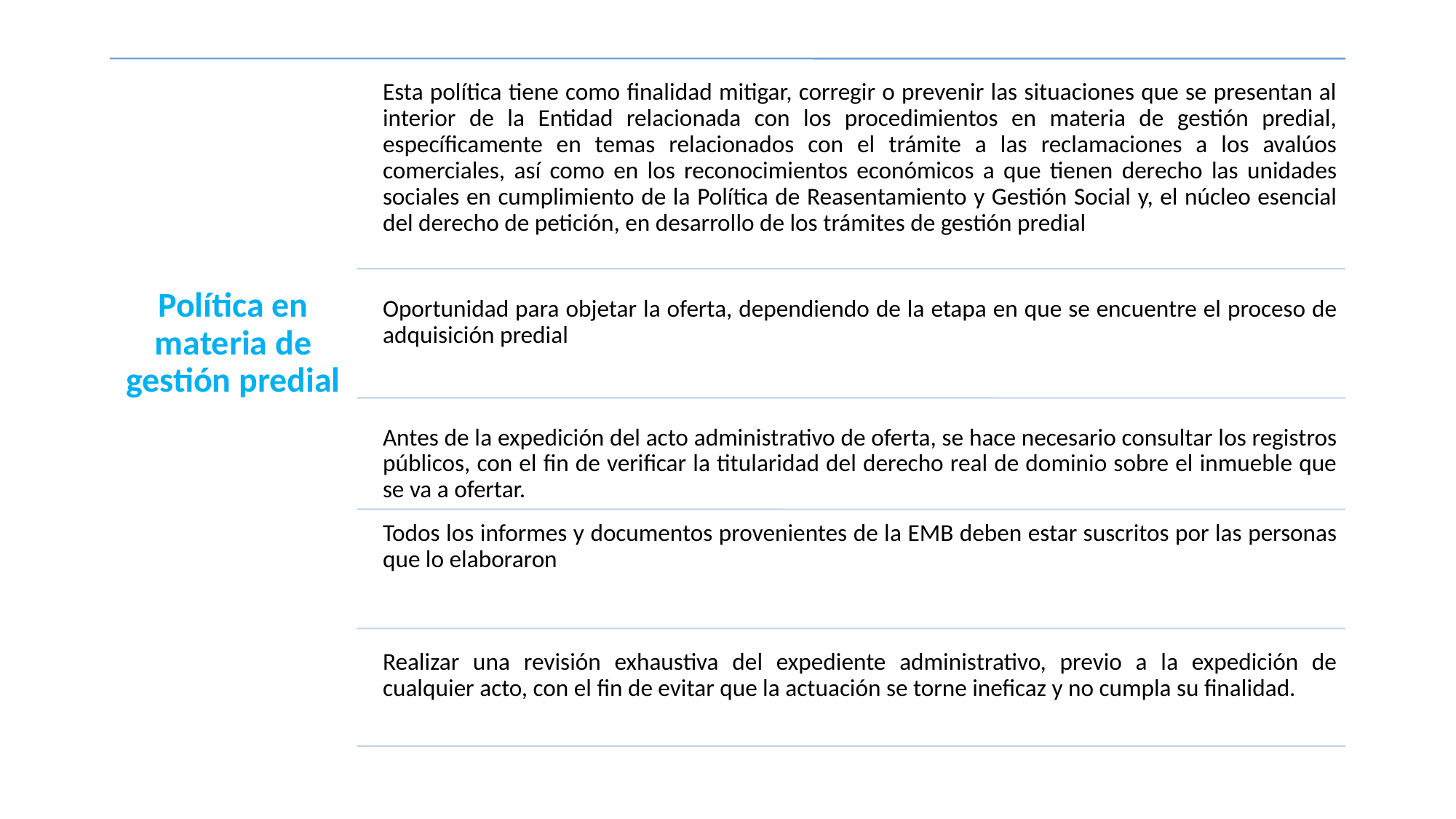

Política en materia de gestión predial
Esta política tiene como finalidad mitigar, corregir o prevenir las situaciones que se presentan al interior de la Entidad relacionada con los procedimientos en materia de gestión predial, específicamente en temas relacionados con el trámite a las reclamaciones a los avalúos comerciales, así como en los reconocimientos económicos a que tienen derecho las unidades sociales en cumplimiento de la Política de Reasentamiento y Gestión Social y, el núcleo esencial del derecho de petición, en desarrollo de los trámites de gestión predial
Oportunidad para objetar la oferta, dependiendo de la etapa en que se encuentre el proceso de adquisición predial
Antes de la expedición del acto administrativo de oferta, se hace necesario consultar los registros públicos, con el fin de verificar la titularidad del derecho real de dominio sobre el inmueble que se va a ofertar.
Todos los informes y documentos provenientes de la EMB deben estar suscritos por las personas que lo elaboraron
Realizar una revisión exhaustiva del expediente administrativo, previo a la expedición de cualquier acto, con el fin de evitar que la actuación se torne ineficaz y no cumpla su finalidad.